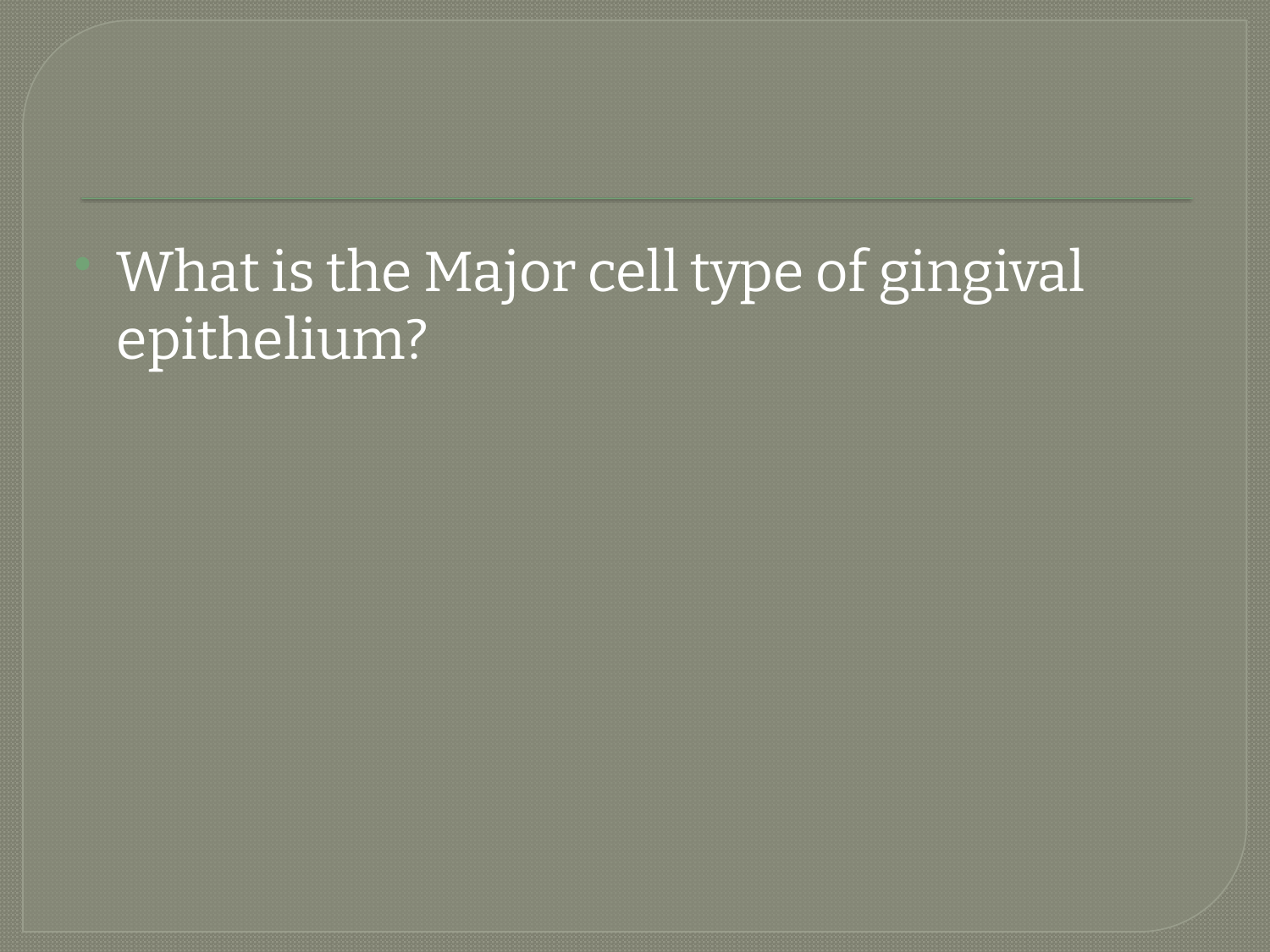

#
What is the Major cell type of gingival epithelium?